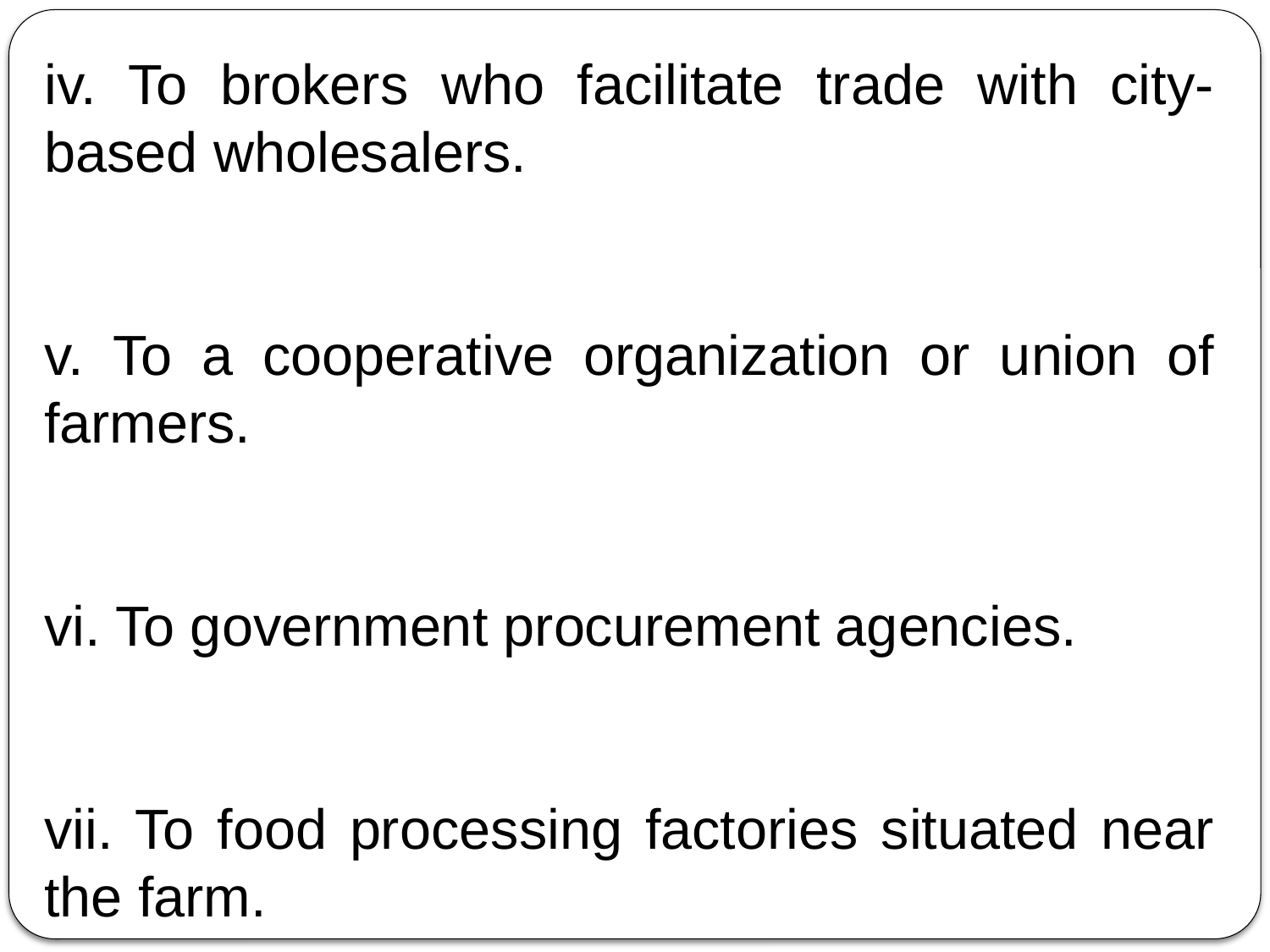

iv. To brokers who facilitate trade with city-based wholesalers.

v. To a cooperative organization or union of farmers.

vi. To government procurement agencies.

vii. To food processing factories situated near the farm.